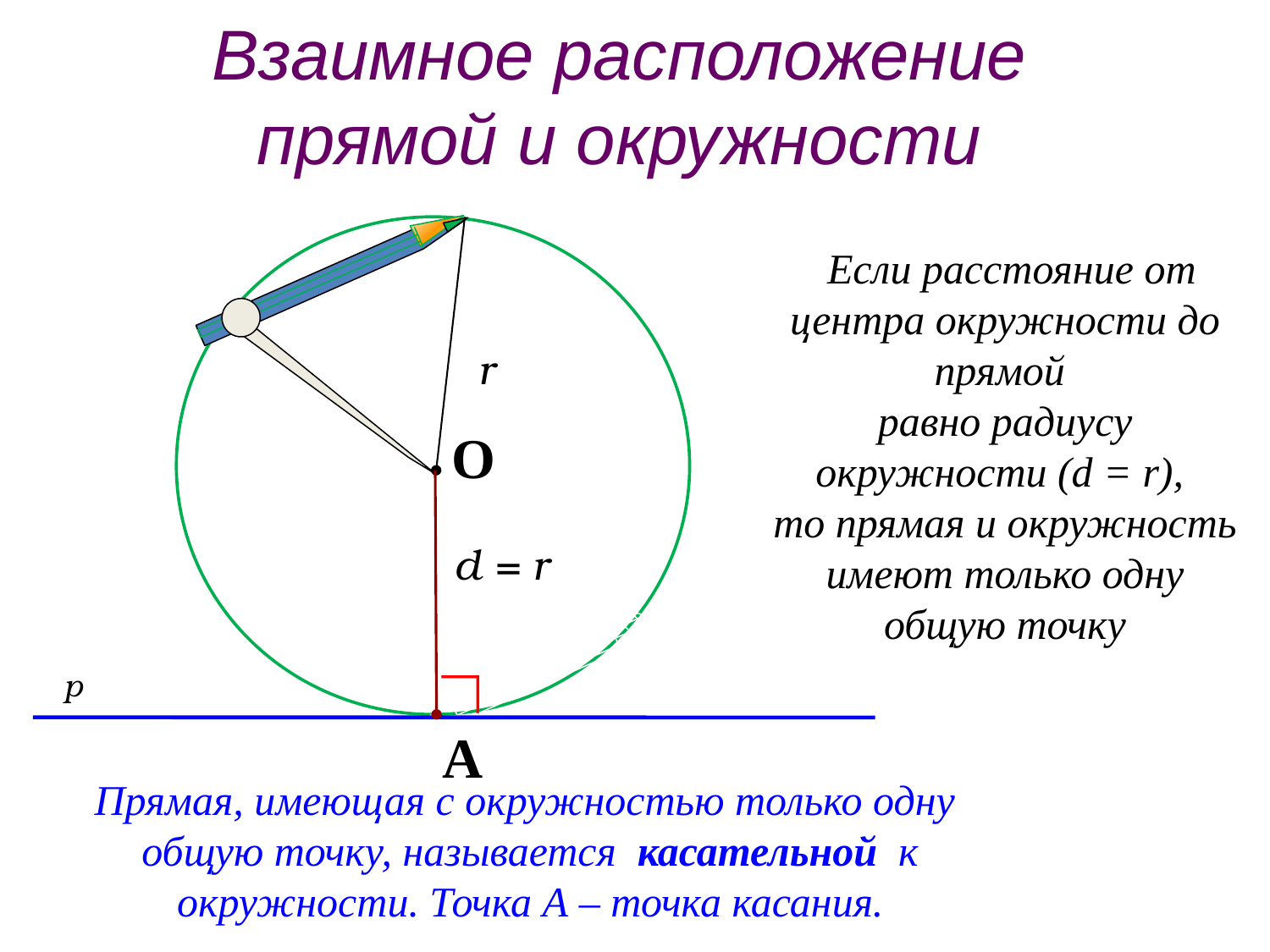

Взаимное расположение
прямой и окружности

 Если расстояние от центра окружности до прямой
равно радиусу окружности (d = r),
то прямая и окружность имеют только одну общую точку

r
О

d = r
∟
p
А

Прямая, имеющая с окружностью только одну  общую точку, называется  касательной  к окружности. Точка А – точка касания.